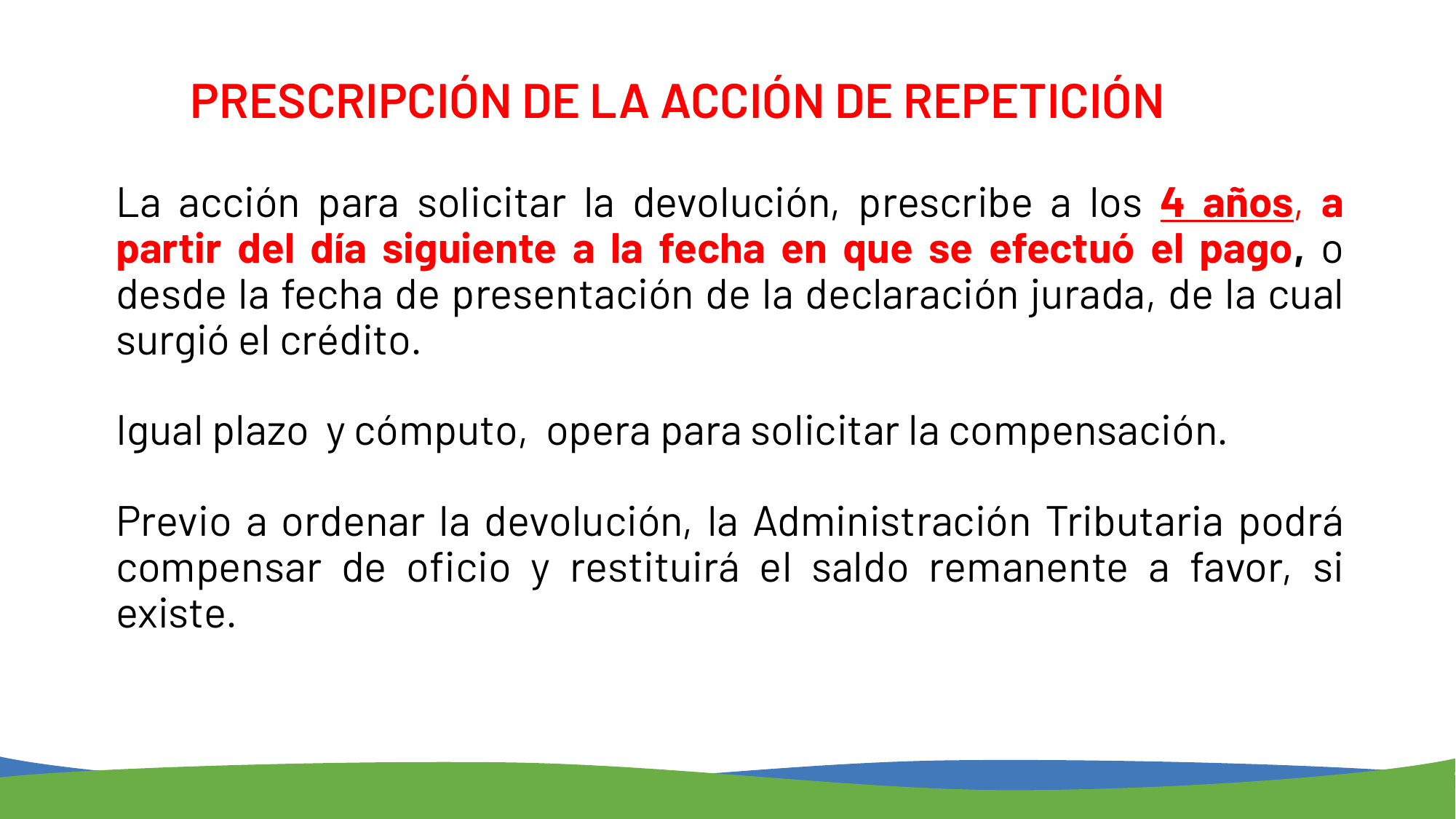

# PRESCRIPCIÓN DE LA ACCIÓN DE REPETICIÓN
La acción para solicitar la devolución, prescribe a los 4 años, a partir del día siguiente a la fecha en que se efectuó el pago, o desde la fecha de presentación de la declaración jurada, de la cual surgió el crédito.

Igual plazo  y cómputo,  opera para solicitar la compensación.

Previo a ordenar la devolución, la Administración Tributaria podrá compensar de oficio y restituirá el saldo remanente a favor, si existe.